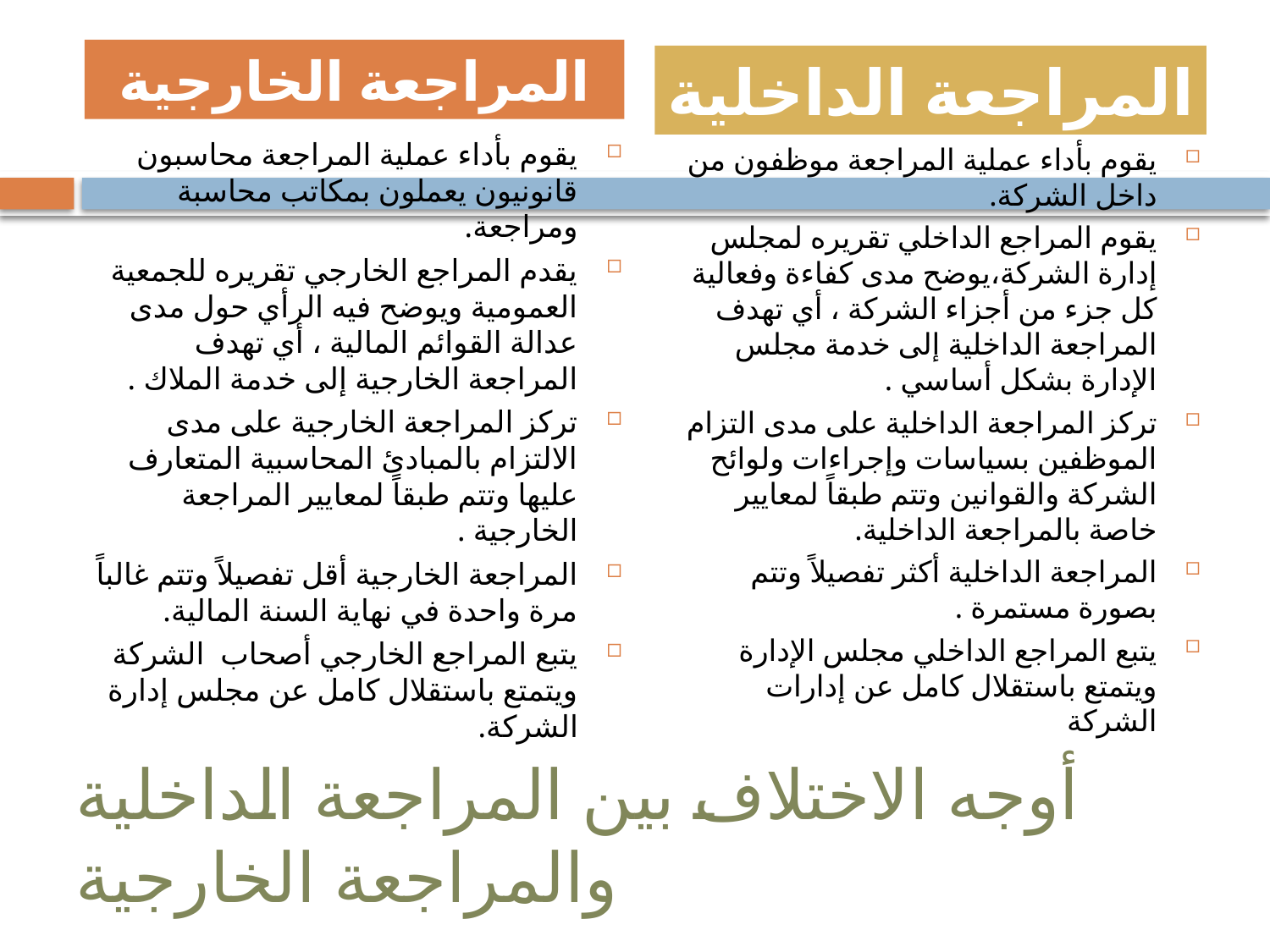

المراجعة الخارجية
المراجعة الداخلية
يقوم بأداء عملية المراجعة محاسبون قانونيون يعملون بمكاتب محاسبة ومراجعة.
يقدم المراجع الخارجي تقريره للجمعية العمومية ويوضح فيه الرأي حول مدى عدالة القوائم المالية ، أي تهدف المراجعة الخارجية إلى خدمة الملاك .
تركز المراجعة الخارجية على مدى الالتزام بالمبادئ المحاسبية المتعارف عليها وتتم طبقاً لمعايير المراجعة الخارجية .
المراجعة الخارجية أقل تفصيلاً وتتم غالباً مرة واحدة في نهاية السنة المالية.
يتبع المراجع الخارجي أصحاب  الشركة ويتمتع باستقلال كامل عن مجلس إدارة الشركة.
يقوم بأداء عملية المراجعة موظفون من داخل الشركة.
يقوم المراجع الداخلي تقريره لمجلس إدارة الشركة،يوضح مدى كفاءة وفعالية كل جزء من أجزاء الشركة ، أي تهدف المراجعة الداخلية إلى خدمة مجلس الإدارة بشكل أساسي .
تركز المراجعة الداخلية على مدى التزام الموظفين بسياسات وإجراءات ولوائح الشركة والقوانين وتتم طبقاً لمعايير خاصة بالمراجعة الداخلية.
المراجعة الداخلية أكثر تفصيلاً وتتم بصورة مستمرة .
يتبع المراجع الداخلي مجلس الإدارة ويتمتع باستقلال كامل عن إدارات الشركة
# أوجه الاختلاف بين المراجعة الداخلية والمراجعة الخارجية